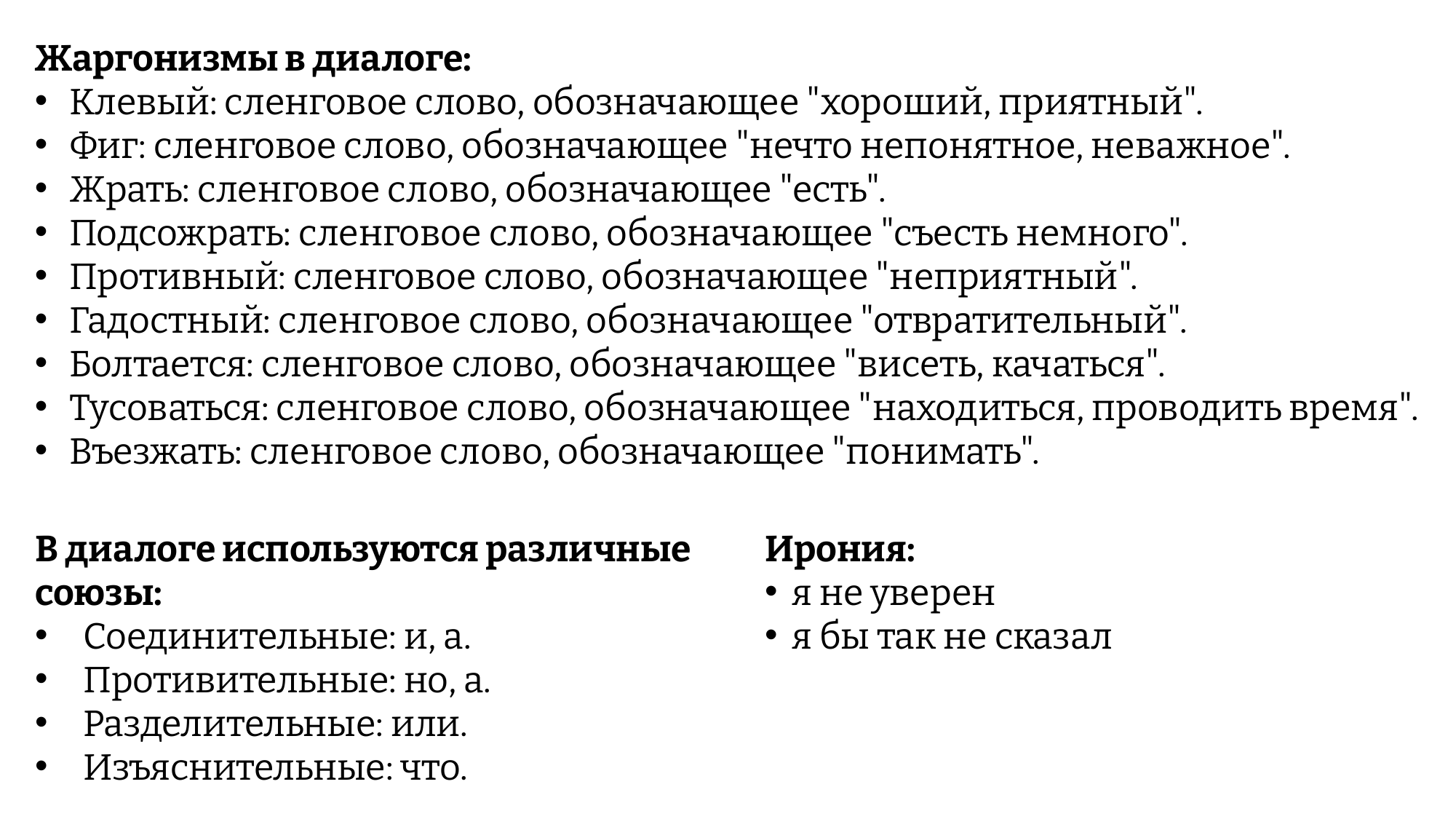

Жаргонизмы в диалоге:
Клевый: сленговое слово, обозначающее "хороший, приятный".
Фиг: сленговое слово, обозначающее "нечто непонятное, неважное".
Жрать: сленговое слово, обозначающее "есть".
Подсожрать: сленговое слово, обозначающее "съесть немного".
Противный: сленговое слово, обозначающее "неприятный".
Гадостный: сленговое слово, обозначающее "отвратительный".
Болтается: сленговое слово, обозначающее "висеть, качаться".
Тусоваться: сленговое слово, обозначающее "находиться, проводить время".
Въезжать: сленговое слово, обозначающее "понимать".
В диалоге используются различные союзы:
 Соединительные: и, а.
 Противительные: но, а.
 Разделительные: или.
 Изъяснительные: что.

Ирония:
  я не уверен
  я бы так не сказал